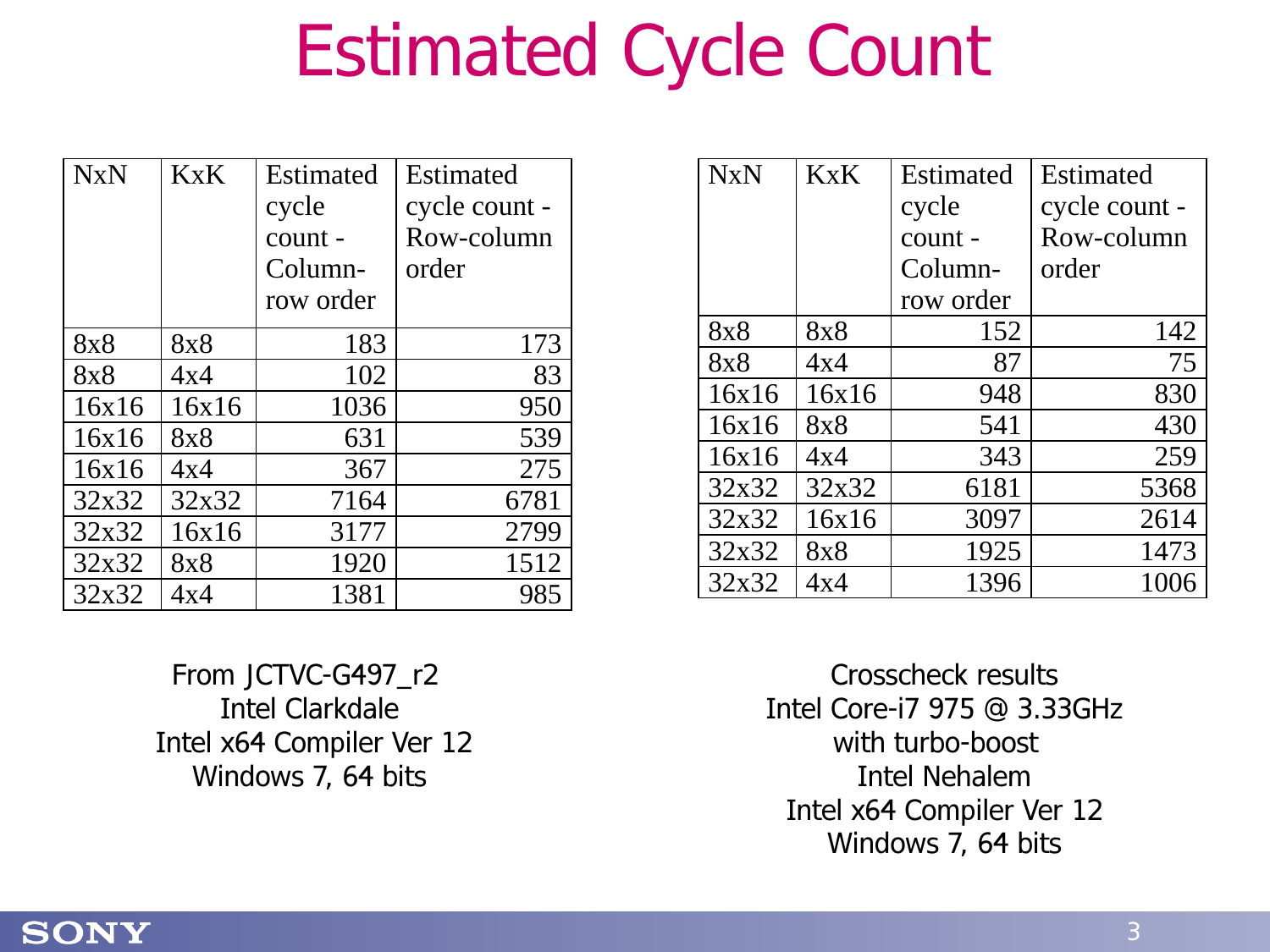

# Estimated Cycle Count
| NxN | KxK | Estimated cycle count - Column-row order | Estimated cycle count - Row-column order |
| --- | --- | --- | --- |
| 8x8 | 8x8 | 183 | 173 |
| 8x8 | 4x4 | 102 | 83 |
| 16x16 | 16x16 | 1036 | 950 |
| 16x16 | 8x8 | 631 | 539 |
| 16x16 | 4x4 | 367 | 275 |
| 32x32 | 32x32 | 7164 | 6781 |
| 32x32 | 16x16 | 3177 | 2799 |
| 32x32 | 8x8 | 1920 | 1512 |
| 32x32 | 4x4 | 1381 | 985 |
| NxN | KxK | Estimated cycle count - Column-row order | Estimated cycle count - Row-column order |
| --- | --- | --- | --- |
| 8x8 | 8x8 | 152 | 142 |
| 8x8 | 4x4 | 87 | 75 |
| 16x16 | 16x16 | 948 | 830 |
| 16x16 | 8x8 | 541 | 430 |
| 16x16 | 4x4 | 343 | 259 |
| 32x32 | 32x32 | 6181 | 5368 |
| 32x32 | 16x16 | 3097 | 2614 |
| 32x32 | 8x8 | 1925 | 1473 |
| 32x32 | 4x4 | 1396 | 1006 |
From JCTVC-G497_r2
Intel Clarkdale
 Intel x64 Compiler Ver 12
Windows 7, 64 bits
Crosscheck results
Intel Core-i7 975 @ 3.33GHz
with turbo-boost
Intel Nehalem
Intel x64 Compiler Ver 12
Windows 7, 64 bits
3